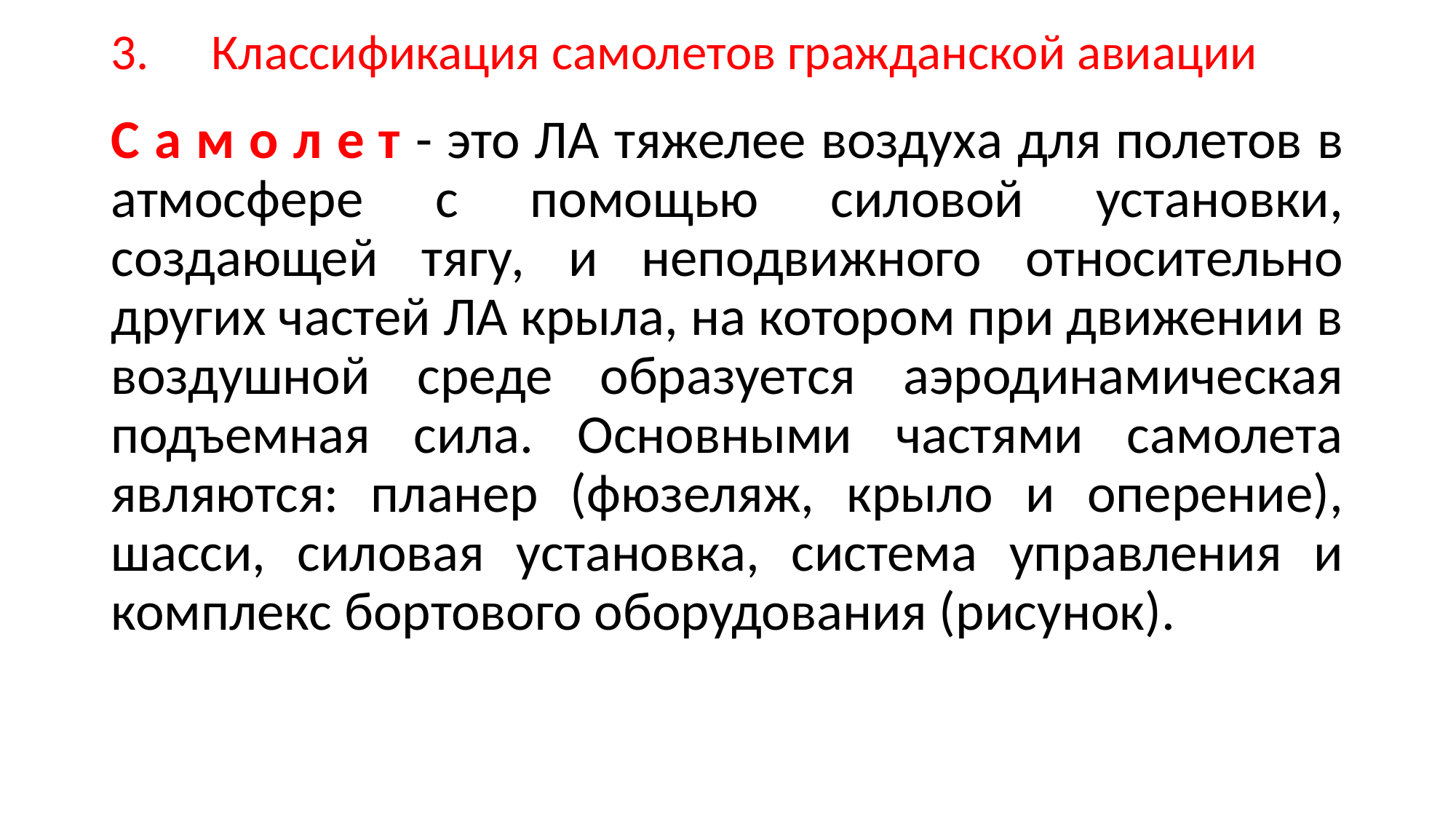

# 3.	Классификация самолетов гражданской авиации
С а м о л е т - это ЛА тяжелее воздуха для полетов в атмосфере с помощью силовой установки, создающей тягу, и неподвижного относительно других частей ЛА крыла, на котором при движении в воздушной среде образуется аэродинамическая подъемная сила. Основными частями самолета являются: планер (фюзеляж, крыло и оперение), шасси, силовая установка, система управления и комплекс бортового оборудования (рисунок).